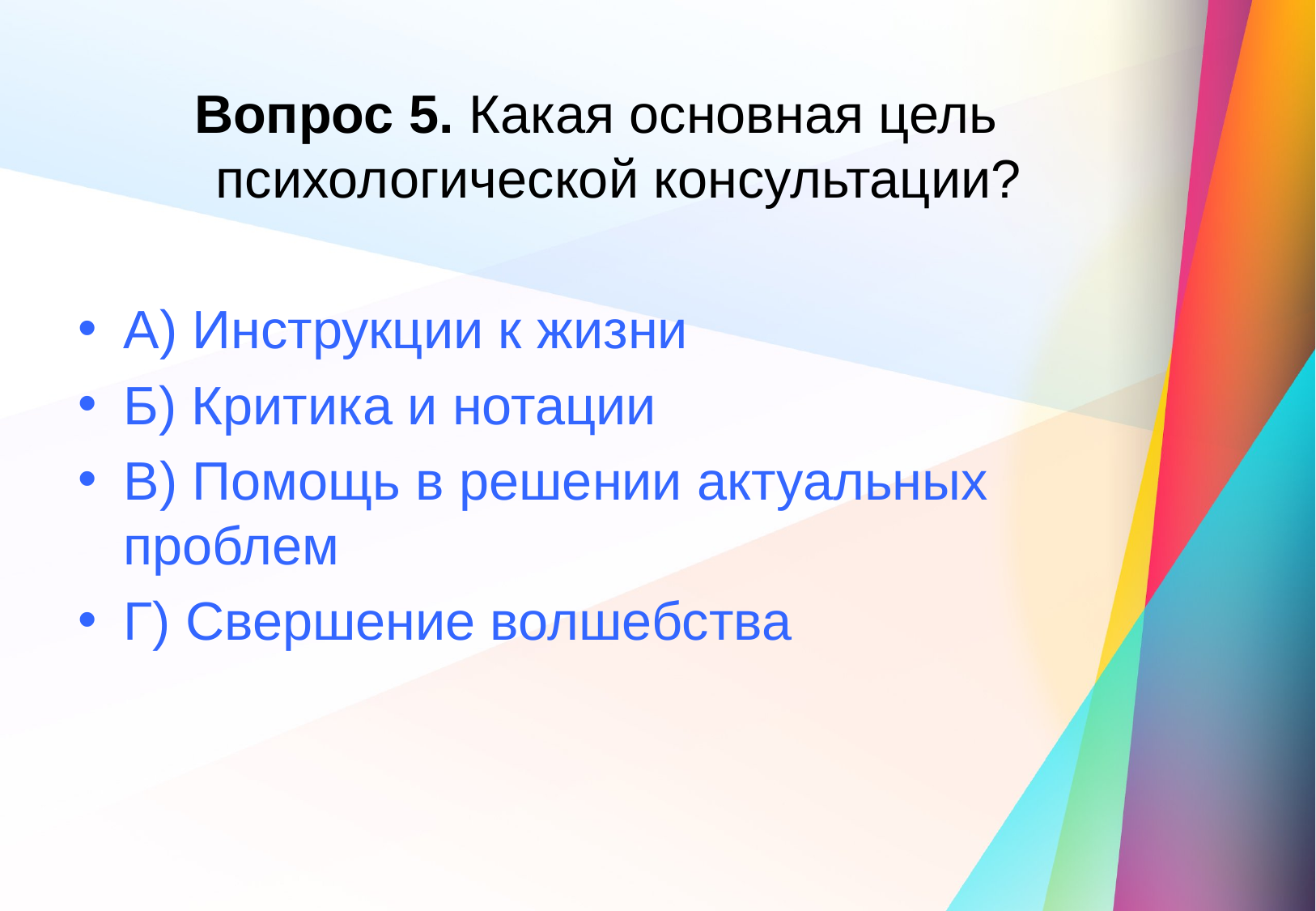

Вопрос 5. Какая основная цель психологической консультации?

А) Инструкции к жизни
Б) Критика и нотации
В) Помощь в решении актуальных проблем
Г) Свершение волшебства